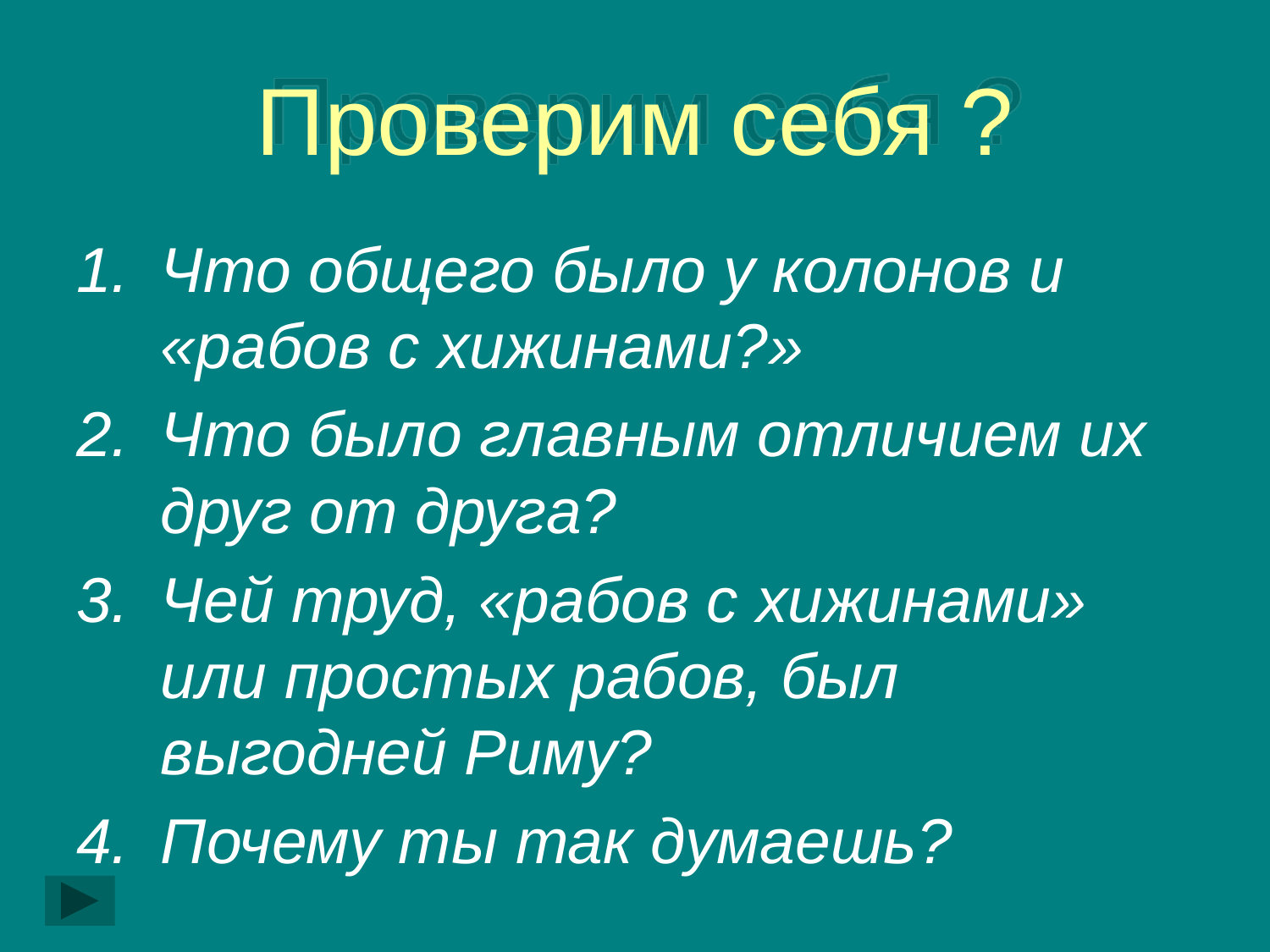

# Проверим себя ?
Что общего было у колонов и «рабов с хижинами?»
Что было главным отличием их друг от друга?
Чей труд, «рабов с хижинами» или простых рабов, был выгодней Риму?
Почему ты так думаешь?